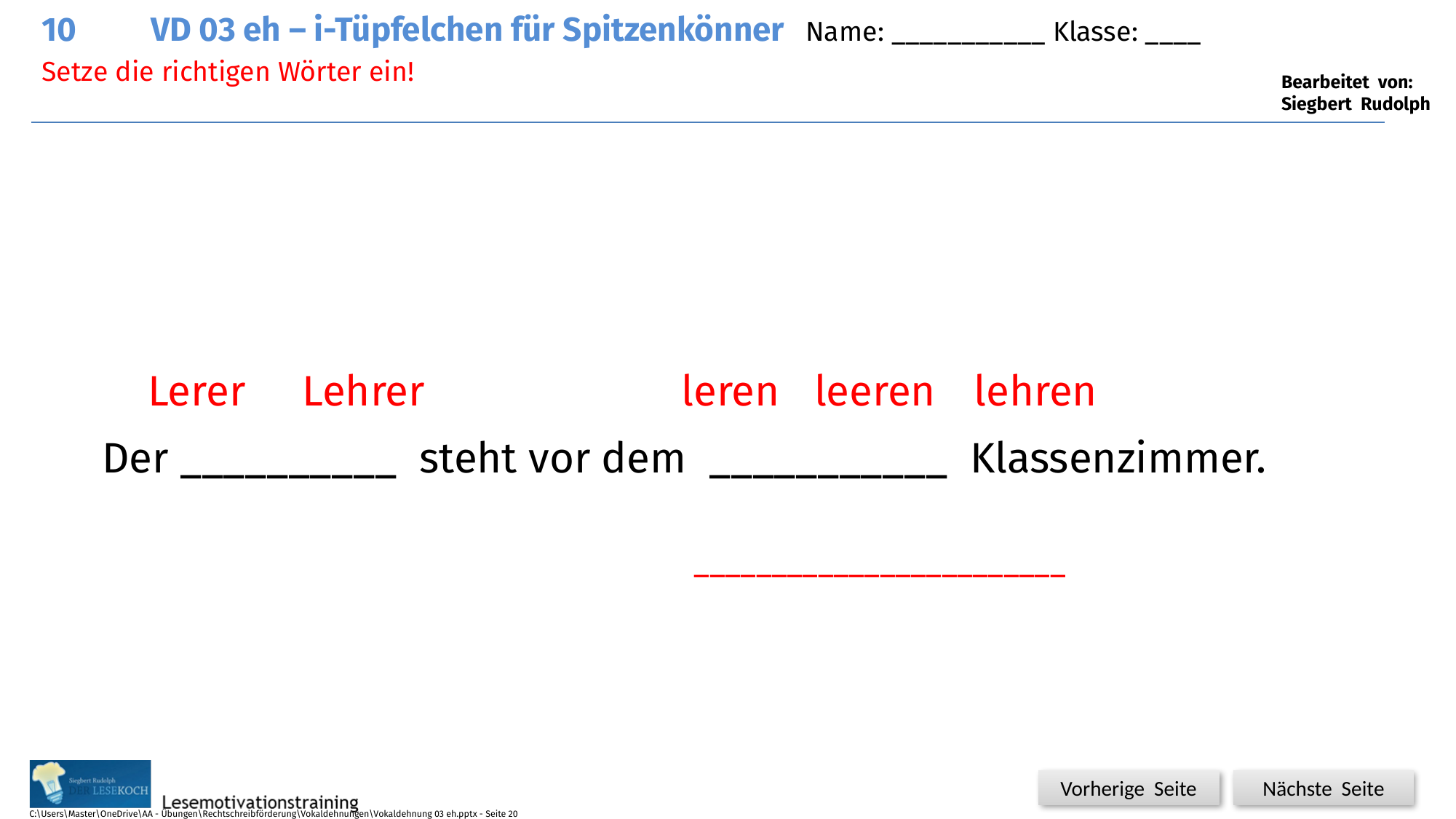

10	VD 03 eh – i-Tüpfelchen für Spitzenkönner	Name: ___________ Klasse: ____
Setze die richtigen Wörter ein!
Lerer
Lehrer
leren
leeren
lehren
Der __________  steht vor dem  ___________  Klassenzimmer.
________________________
C:\Users\Master\OneDrive\AA - Übungen\Rechtschreibförderung\Vokaldehnungen\Vokaldehnung 03 eh.pptx - Seite 20